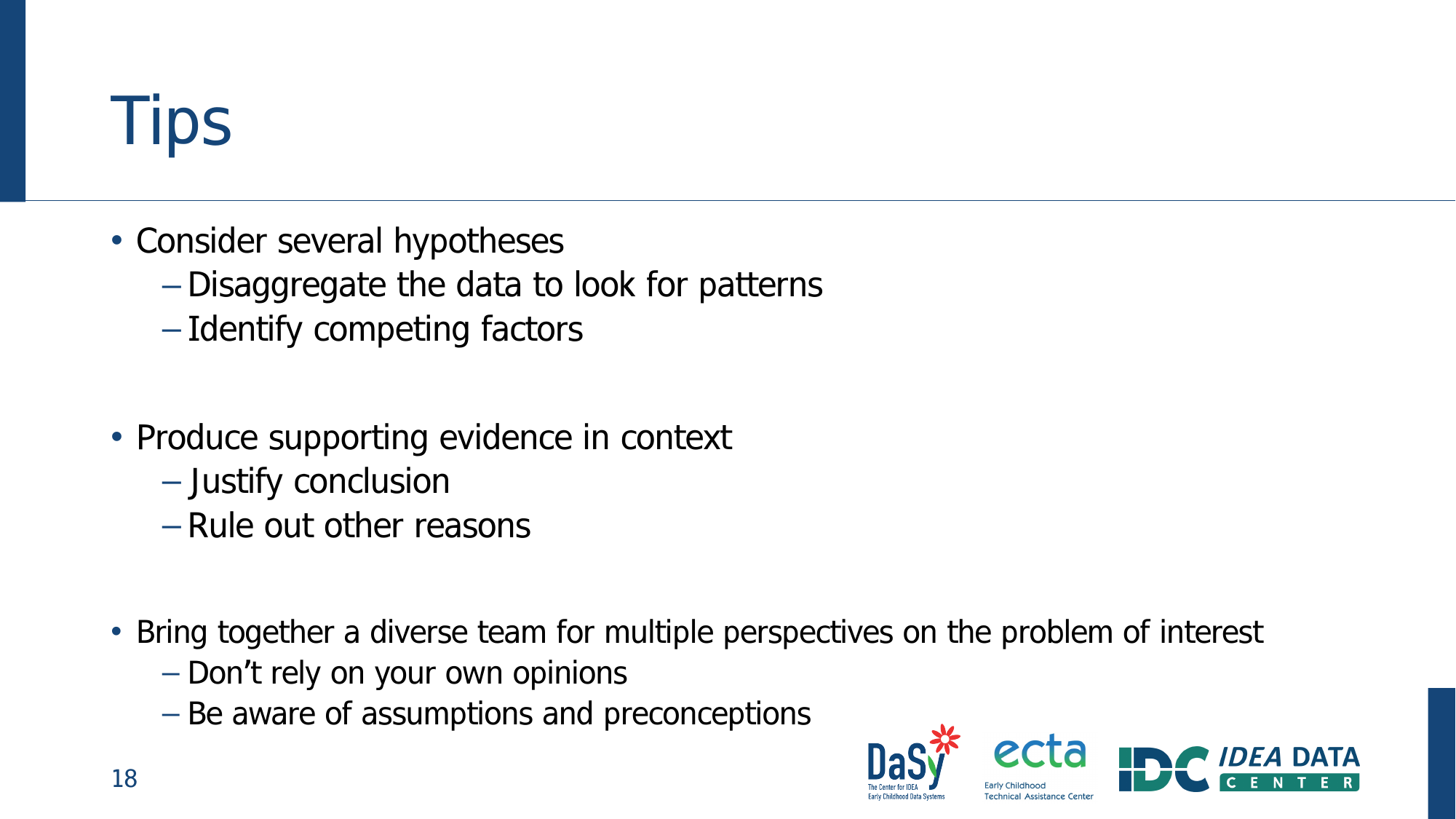

# Tips
Consider several hypotheses
Disaggregate the data to look for patterns
Identify competing factors

Produce supporting evidence in context
Justify conclusion
Rule out other reasons

Bring together a diverse team for multiple perspectives on the problem of interest
Don’t rely on your own opinions
Be aware of assumptions and preconceptions